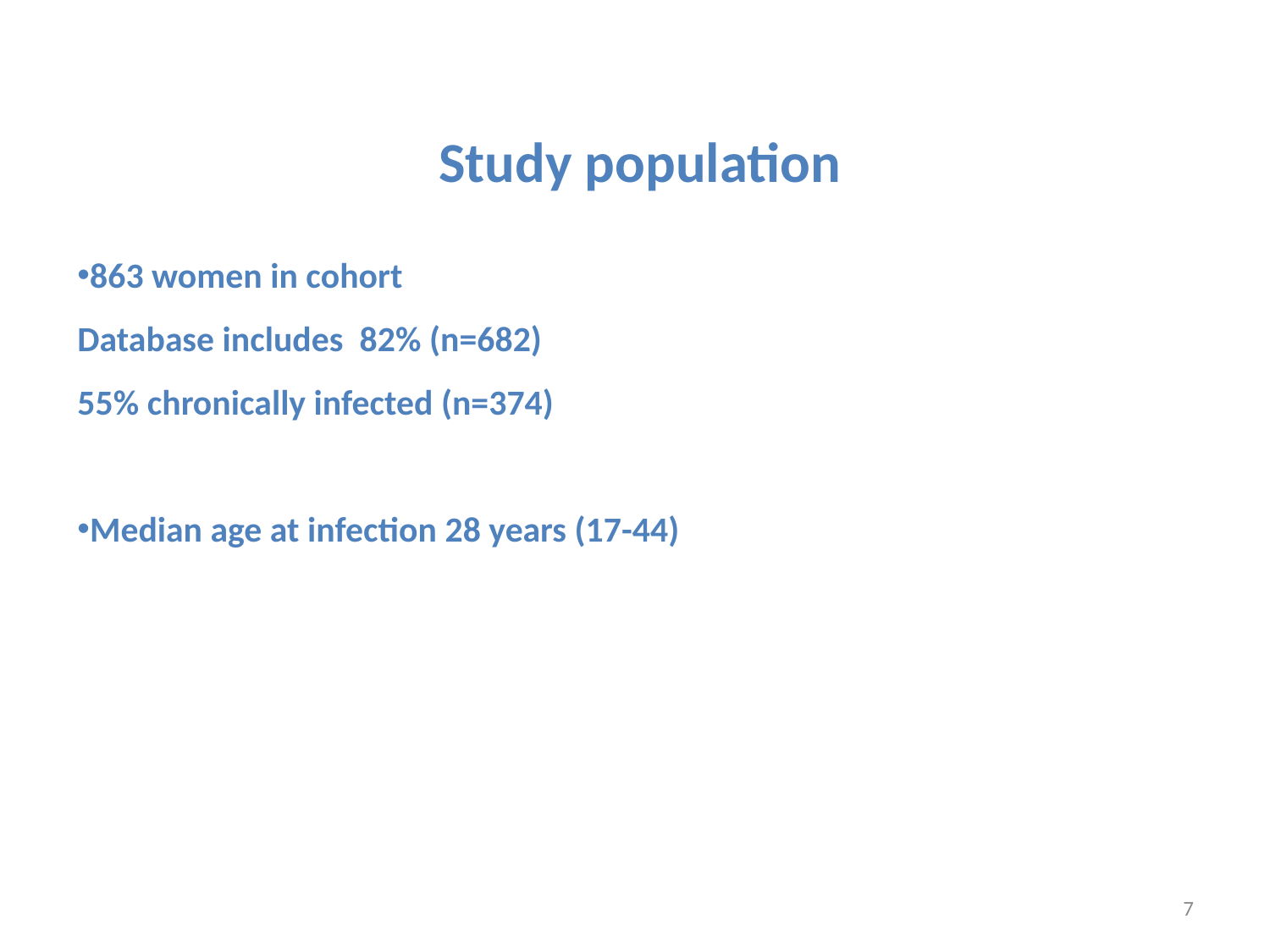

Study population
863 women in cohort
Database includes  82% (n=682)
55% chronically infected (n=374)

Median age at infection 28 years (17-44)
7